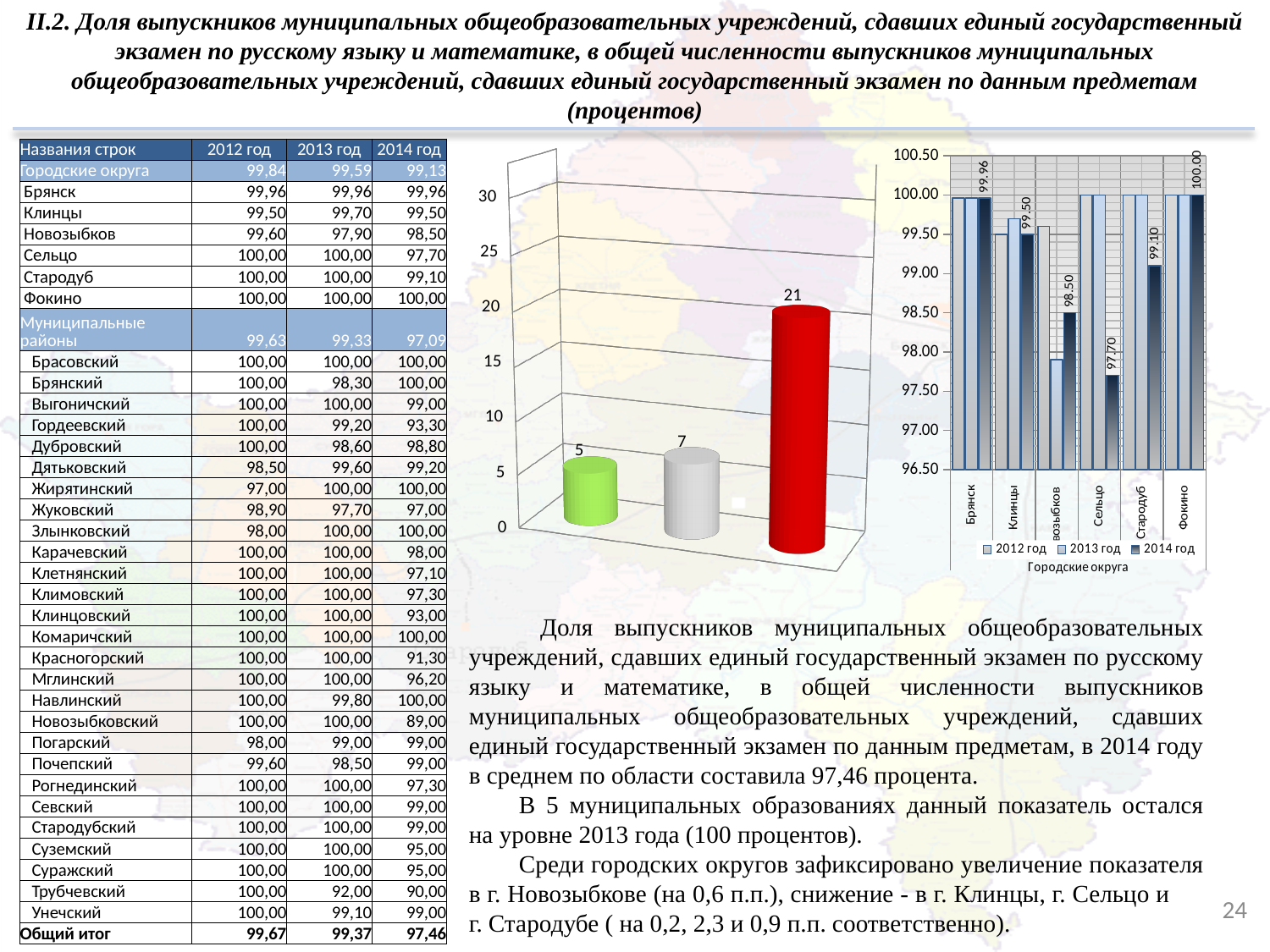

II.2. Доля выпускников муниципальных общеобразовательных учреждений, сдавших единый государственный экзамен по русскому языку и математике, в общей численности выпускников муниципальных общеобразовательных учреждений, сдавших единый государственный экзамен по данным предметам (процентов)

### Chart

| Category | 2012 год | 2013 год | 2014 год |
|---|---|---|---|
|  Брянск | 99.96000000000002 | 99.96000000000002 | 99.96000000000002 |
|  Клинцы | 99.5 | 99.7 | 99.5 |
|  Новозыбков | 99.6 | 97.9 | 98.5 |
|  Сельцо | 100.0 | 100.0 | 97.7 |
|  Стародуб | 100.0 | 100.0 | 99.1 |
|  Фокино | 100.0 | 100.0 | 100.0 |
| Названия строк | 2012 год | 2013 год | 2014 год |
| --- | --- | --- | --- |
| Городские округа | 99,84 | 99,59 | 99,13 |
| Брянск | 99,96 | 99,96 | 99,96 |
| Клинцы | 99,50 | 99,70 | 99,50 |
| Новозыбков | 99,60 | 97,90 | 98,50 |
| Сельцо | 100,00 | 100,00 | 97,70 |
| Стародуб | 100,00 | 100,00 | 99,10 |
| Фокино | 100,00 | 100,00 | 100,00 |
| Муниципальные районы | 99,63 | 99,33 | 97,09 |
| Брасовский | 100,00 | 100,00 | 100,00 |
| Брянский | 100,00 | 98,30 | 100,00 |
| Выгоничский | 100,00 | 100,00 | 99,00 |
| Гордеевский | 100,00 | 99,20 | 93,30 |
| Дубровский | 100,00 | 98,60 | 98,80 |
| Дятьковский | 98,50 | 99,60 | 99,20 |
| Жирятинский | 97,00 | 100,00 | 100,00 |
| Жуковский | 98,90 | 97,70 | 97,00 |
| Злынковский | 98,00 | 100,00 | 100,00 |
| Карачевский | 100,00 | 100,00 | 98,00 |
| Клетнянский | 100,00 | 100,00 | 97,10 |
| Климовский | 100,00 | 100,00 | 97,30 |
| Клинцовский | 100,00 | 100,00 | 93,00 |
| Комаричский | 100,00 | 100,00 | 100,00 |
| Красногорский | 100,00 | 100,00 | 91,30 |
| Мглинский | 100,00 | 100,00 | 96,20 |
| Навлинский | 100,00 | 99,80 | 100,00 |
| Новозыбковский | 100,00 | 100,00 | 89,00 |
| Погарский | 98,00 | 99,00 | 99,00 |
| Почепский | 99,60 | 98,50 | 99,00 |
| Рогнединский | 100,00 | 100,00 | 97,30 |
| Севский | 100,00 | 100,00 | 99,00 |
| Стародубский | 100,00 | 100,00 | 99,00 |
| Суземский | 100,00 | 100,00 | 95,00 |
| Суражский | 100,00 | 100,00 | 95,00 |
| Трубчевский | 100,00 | 92,00 | 90,00 |
| Унечский | 100,00 | 99,10 | 99,00 |
| Общий итог | 99,67 | 99,37 | 97,46 |

[unsupported chart]

 Доля выпускников муниципальных общеобразовательных учреждений, сдавших единый государственный экзамен по русскому языку и математике, в общей численности выпускников муниципальных общеобразовательных учреждений, сдавших единый государственный экзамен по данным предметам, в 2014 году в среднем по области составила 97,46 процента.
В 5 муниципальных образованиях данный показатель остался на уровне 2013 года (100 процентов).
Среди городских округов зафиксировано увеличение показателя в г. Новозыбкове (на 0,6 п.п.), снижение - в г. Клинцы, г. Сельцо и      г. Стародубе ( на 0,2, 2,3 и 0,9 п.п. соответственно).
24